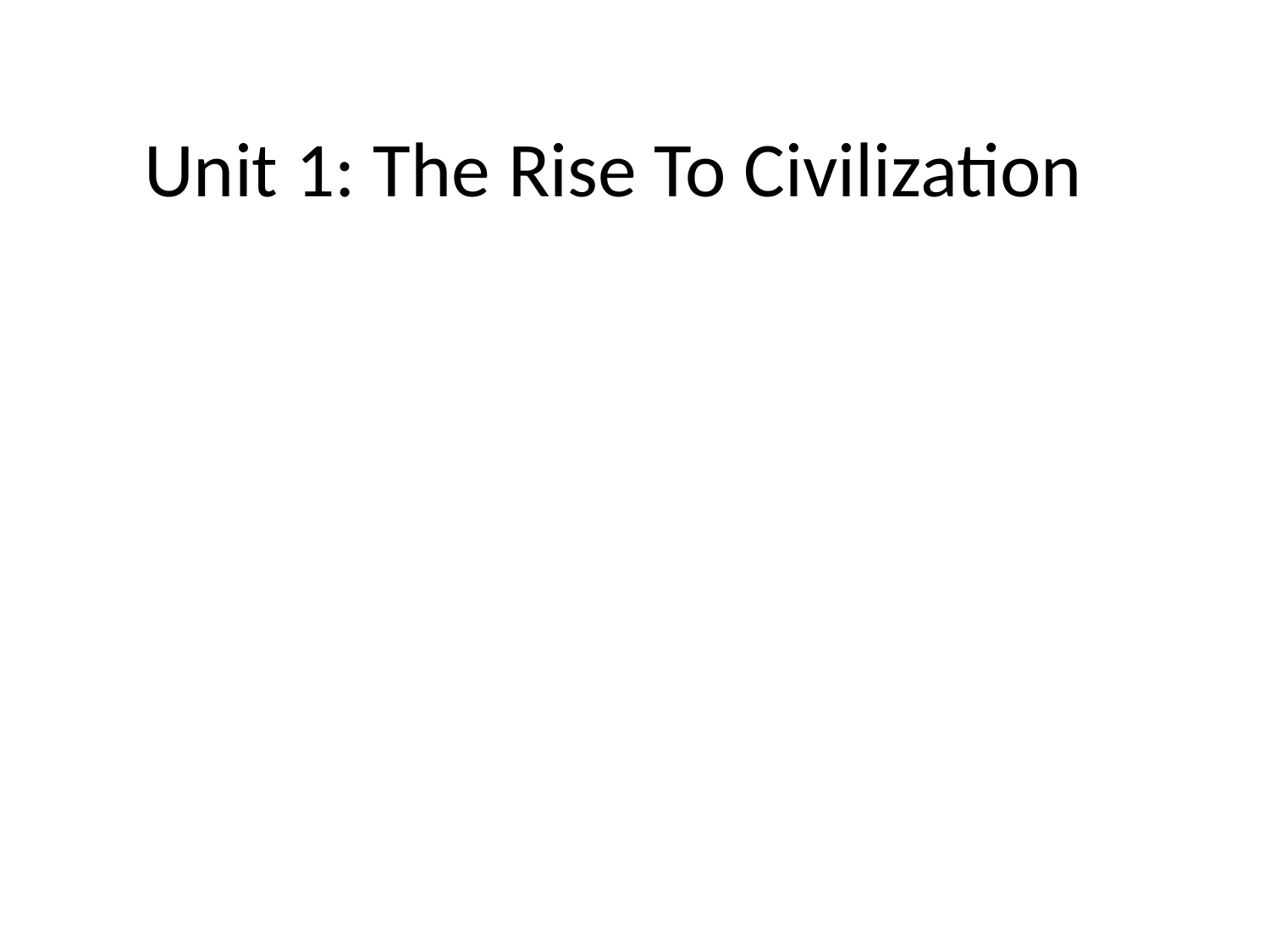

# Unit 1: The Rise To Civilization